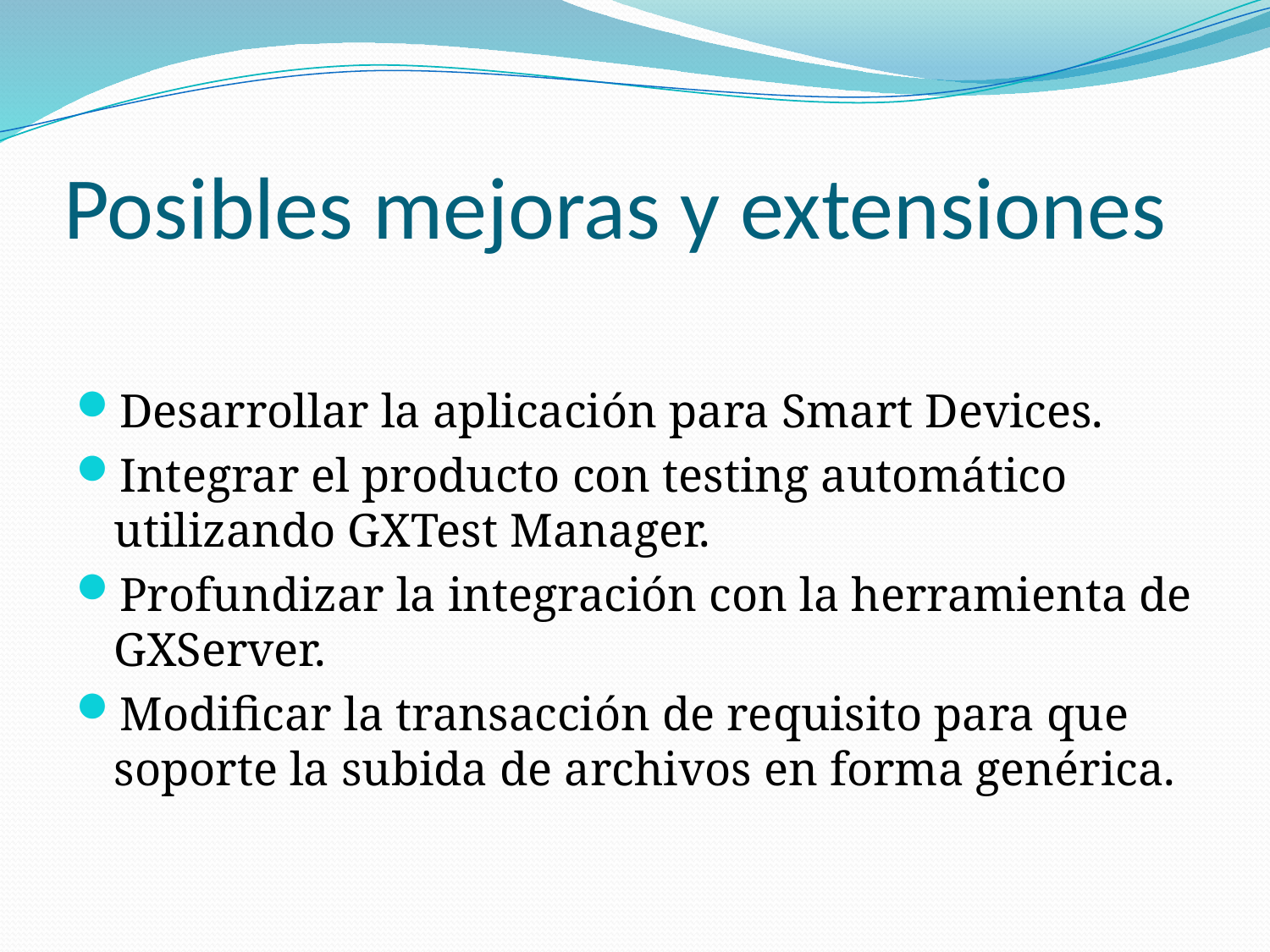

# Posibles mejoras y extensiones
Desarrollar la aplicación para Smart Devices.
Integrar el producto con testing automático utilizando GXTest Manager.
Profundizar la integración con la herramienta de GXServer.
Modificar la transacción de requisito para que soporte la subida de archivos en forma genérica.